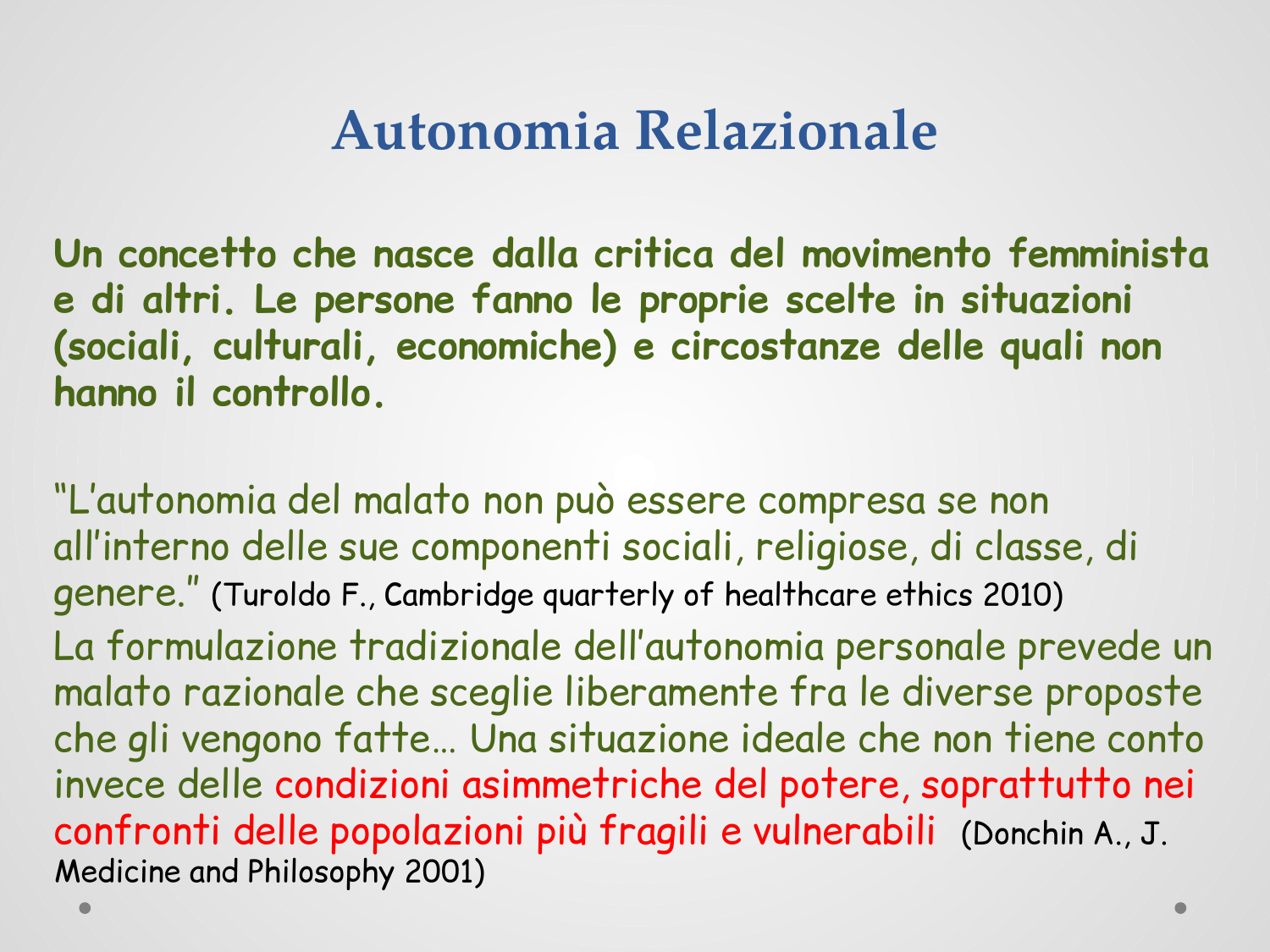

# Autonomia Relazionale
Un concetto che nasce dalla critica del movimento femminista e di altri. Le persone fanno le proprie scelte in situazioni (sociali, culturali, economiche) e circostanze delle quali non hanno il controllo.

“L’autonomia del malato non può essere compresa se non all’interno delle sue componenti sociali, religiose, di classe, di genere.” (Turoldo F., Cambridge quarterly of healthcare ethics 2010)
La formulazione tradizionale dell’autonomia personale prevede un malato razionale che sceglie liberamente fra le diverse proposte che gli vengono fatte… Una situazione ideale che non tiene conto invece delle condizioni asimmetriche del potere, soprattutto nei confronti delle popolazioni più fragili e vulnerabili  (Donchin A., J. Medicine and Philosophy 2001)